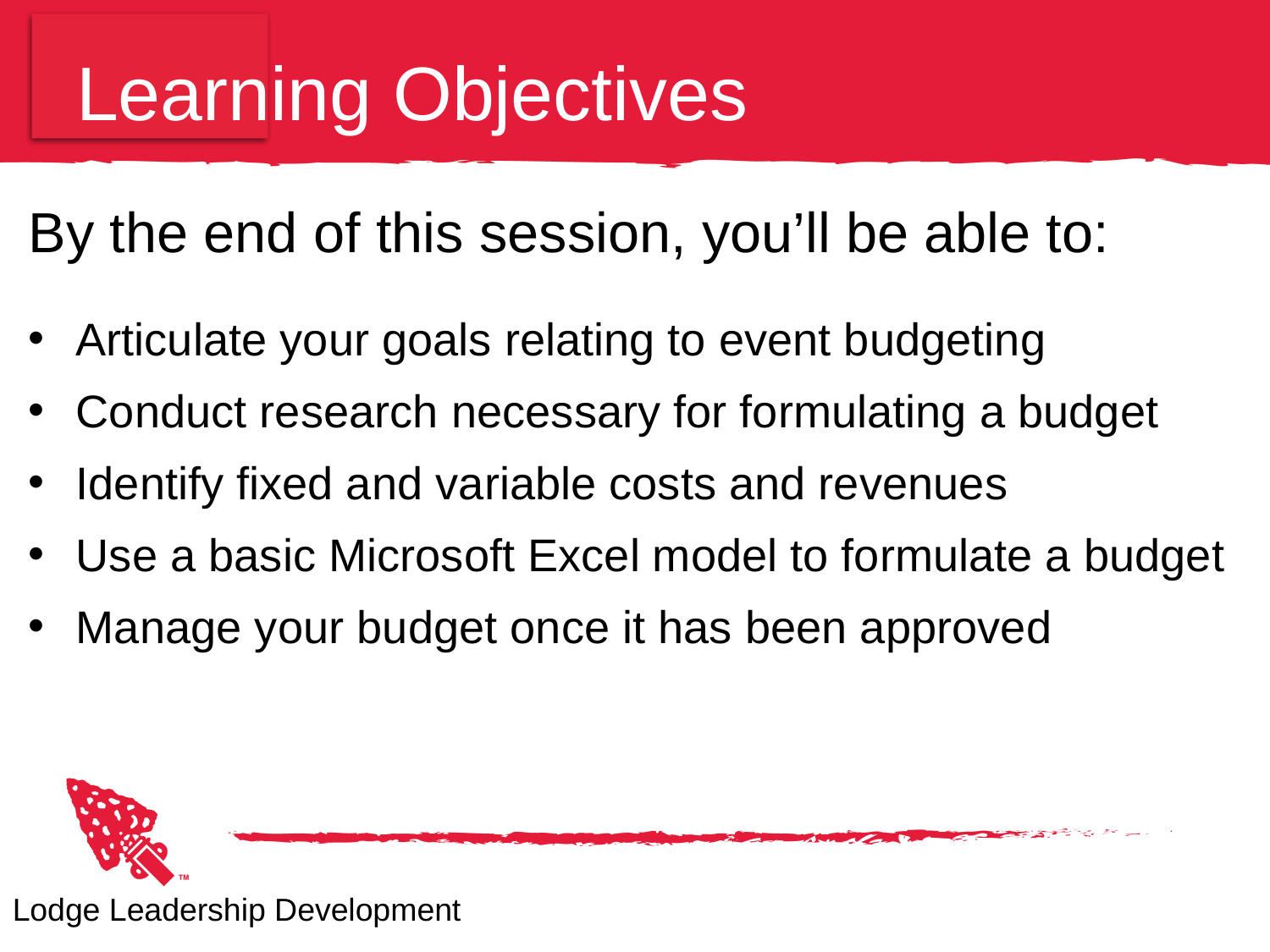

# Learning Objectives
By the end of this session, you’ll be able to:

Articulate your goals relating to event budgeting
Conduct research necessary for formulating a budget
Identify fixed and variable costs and revenues
Use a basic Microsoft Excel model to formulate a budget
Manage your budget once it has been approved

Lodge Leadership Development